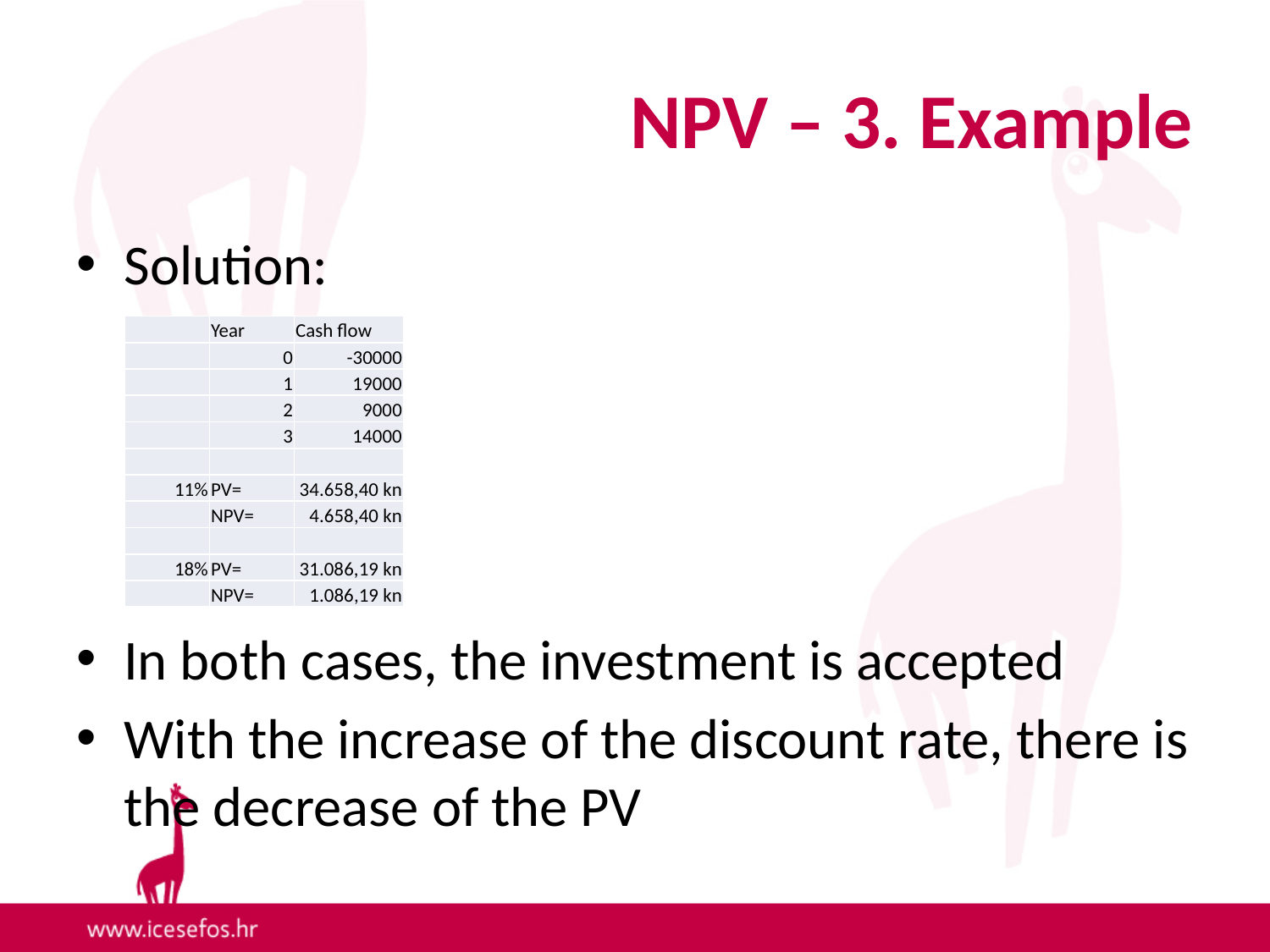

# NPV – 3. Example
Solution:

In both cases, the investment is accepted
With the increase of the discount rate, there is the decrease of the PV

|  | Year | Cash flow |
| --- | --- | --- |
|  | 0 | -30000 |
|  | 1 | 19000 |
|  | 2 | 9000 |
|  | 3 | 14000 |
|  |  |  |
| 11% | PV= | 34.658,40 kn |
|  | NPV= | 4.658,40 kn |
|  |  |  |
| 18% | PV= | 31.086,19 kn |
|  | NPV= | 1.086,19 kn |